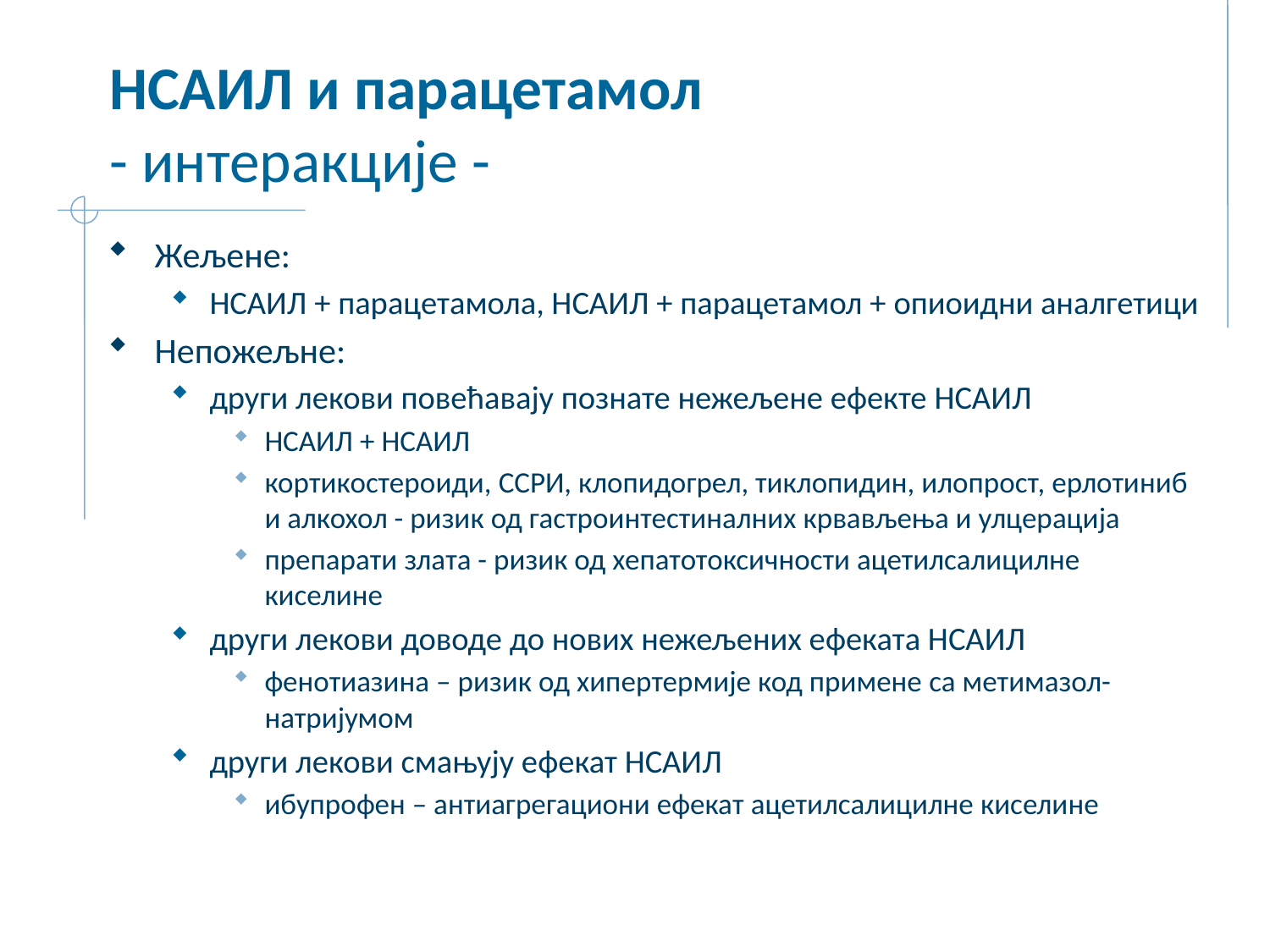

# НСАИЛ и парацетамол - интеракције -
Жељене:
НСАИЛ + парацетамола, НСАИЛ + парацетамол + опиоидни аналгетици
Непожељне:
други лекови повећавају познате нежељене ефекте НСАИЛ
НСАИЛ + НСАИЛ
кортикостероиди, ССРИ, клопидогрел, тиклопидин, илопрост, ерлотиниб и алкохол - ризик од гастроинтестиналних крвављења и улцерација
препарати злата - ризик од хепатотоксичности ацетилсалицилне киселине
други лекови доводе до нових нежељених ефеката НСАИЛ
фенотиазина – ризик од хипертермије код примене са метимазол-натријумом
други лекови смањују ефекат НСАИЛ
ибупрофен – антиагрегациони ефекат ацетилсалицилне киселине